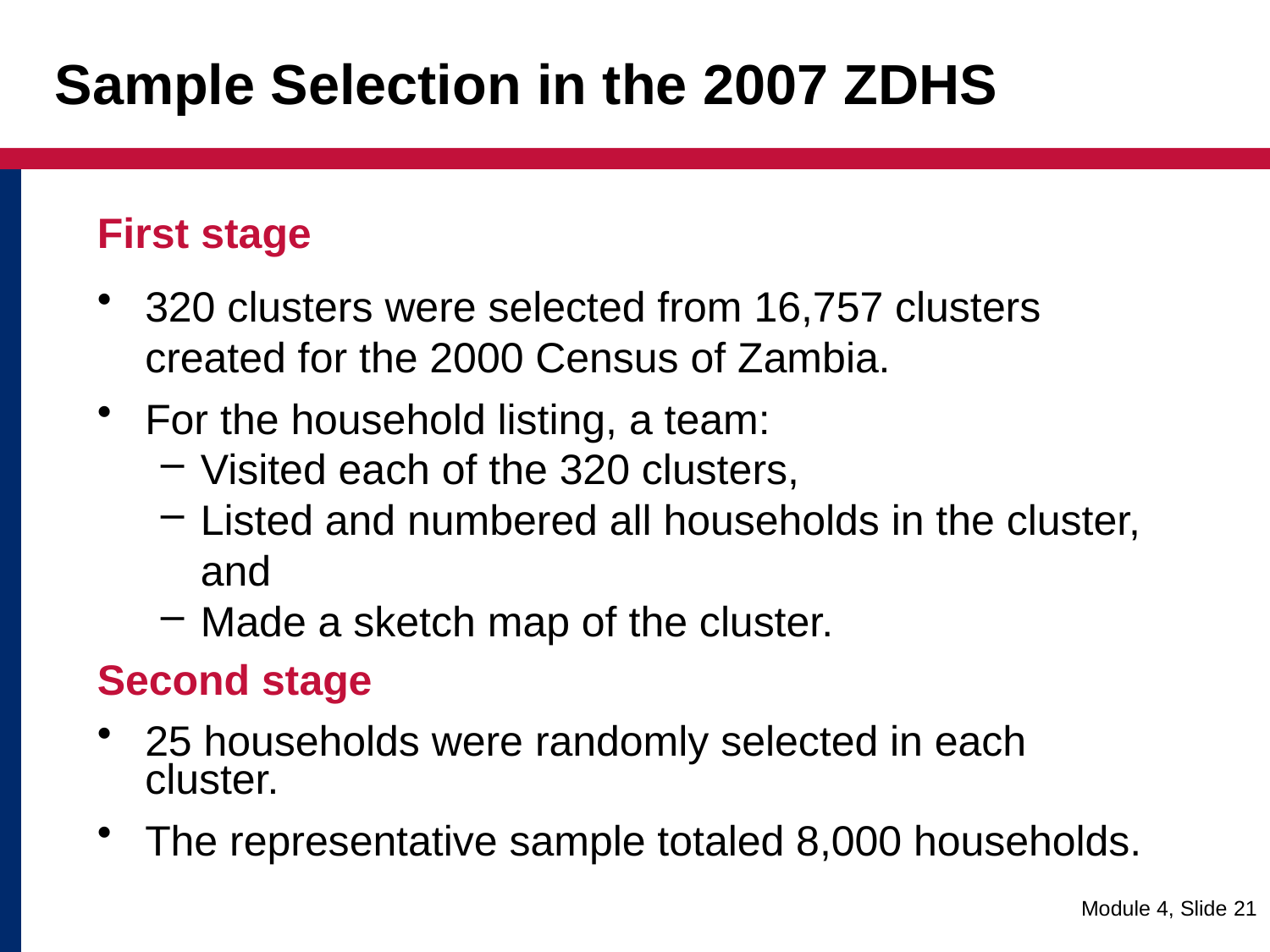

# Sample Selection in the 2007 ZDHS
First stage
320 clusters were selected from 16,757 clusters created for the 2000 Census of Zambia.
For the household listing, a team:
Visited each of the 320 clusters,
Listed and numbered all households in the cluster, and
Made a sketch map of the cluster.
Second stage
25 households were randomly selected in each cluster.
The representative sample totaled 8,000 households.
 Module 4, Slide 21